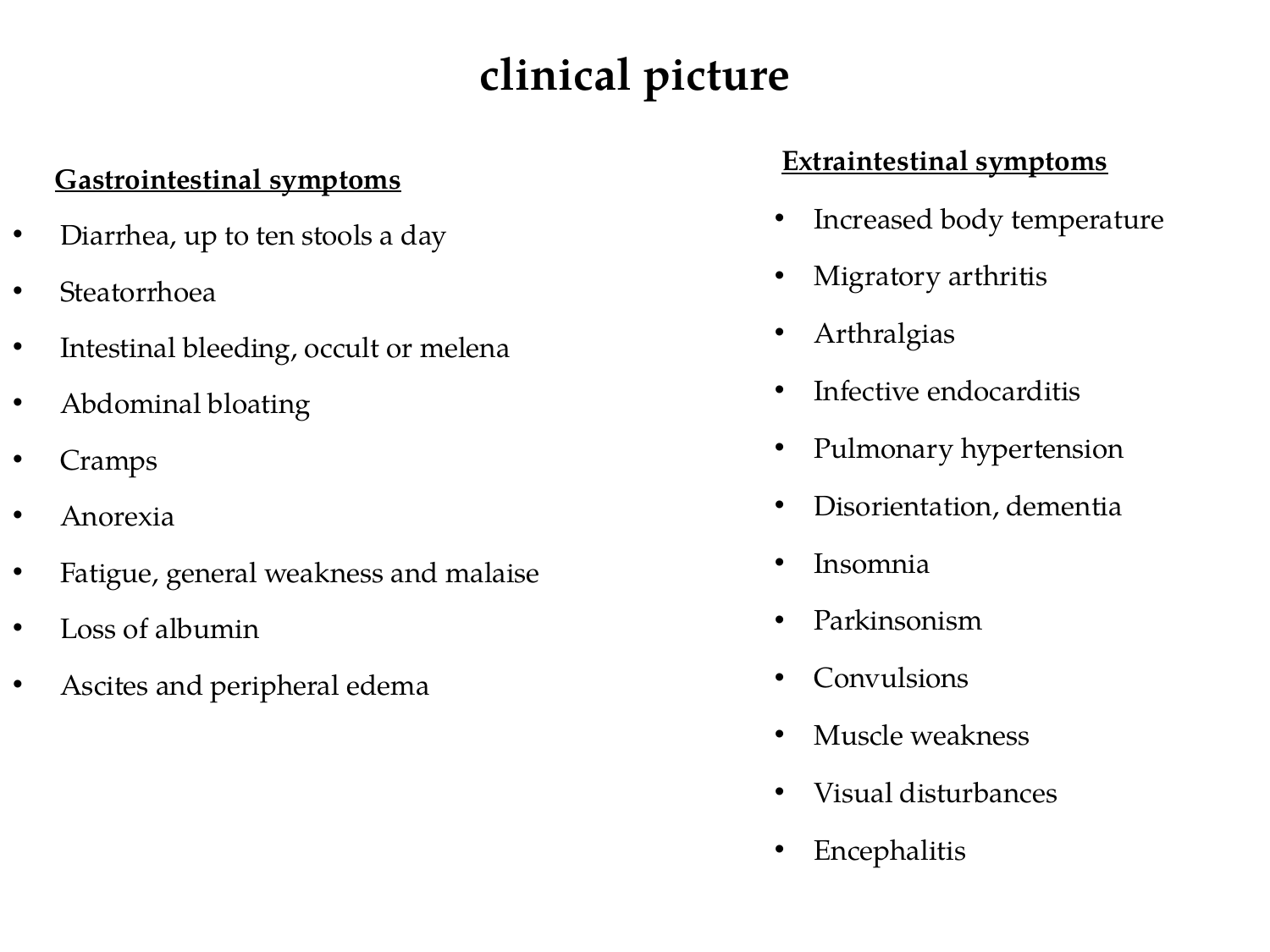

# clinical picture
 Extraintestinal symptoms
Increased body temperature
Migratory arthritis
Arthralgias
Infective endocarditis
Pulmonary hypertension
Disorientation, dementia
Insomnia
Parkinsonism
Convulsions
Muscle weakness
Visual disturbances
Encephalitis
      Gastrointestinal symptoms
Diarrhea, up to ten stools a day
Steatorrhoea
Intestinal bleeding, occult or melena
Abdominal bloating
Cramps
Anorexia
Fatigue, general weakness and malaise
Loss of albumin
Ascites and peripheral edema